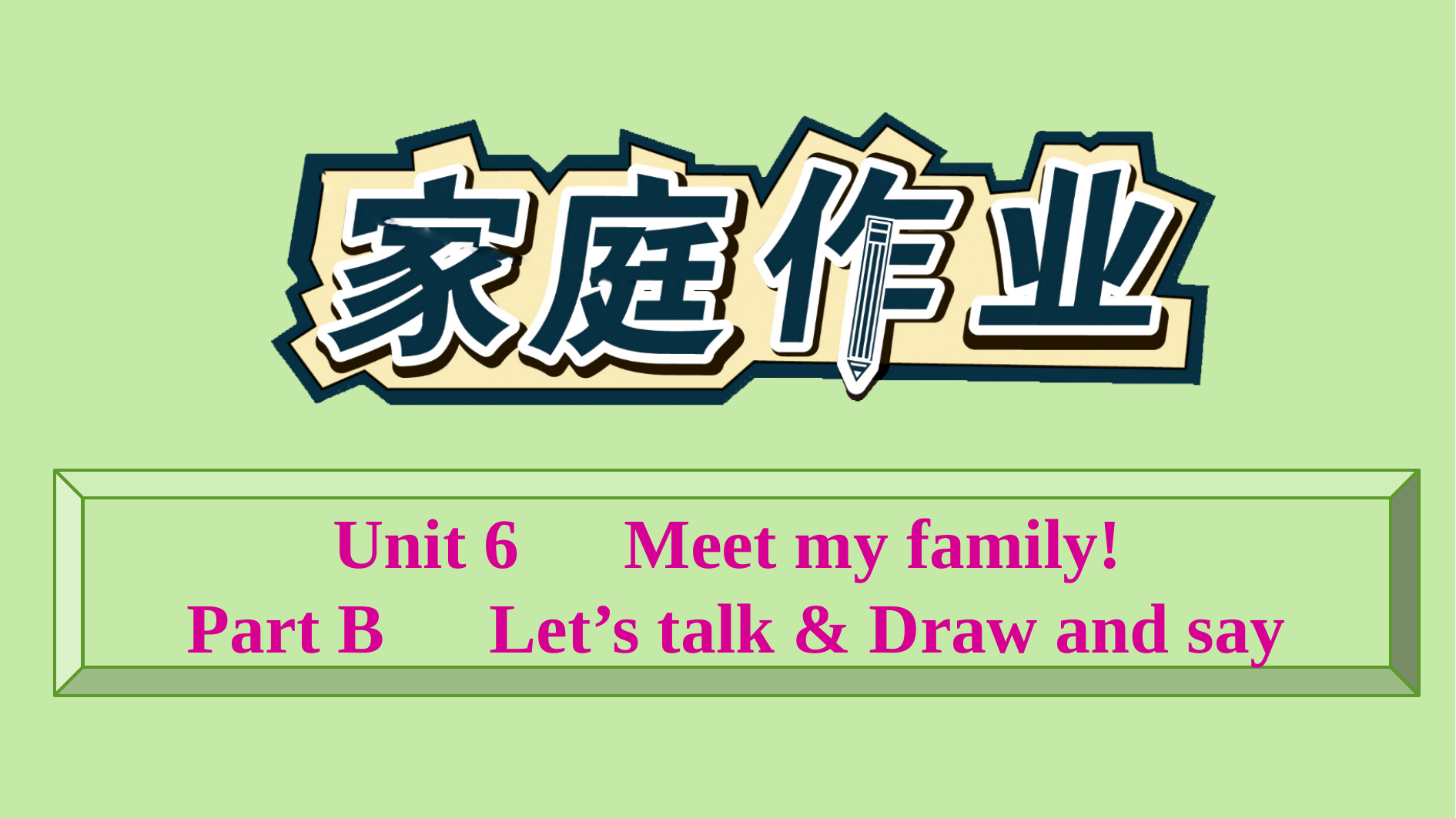

Unit 6　Meet my family!
Part B　Let’s talk & Draw and say